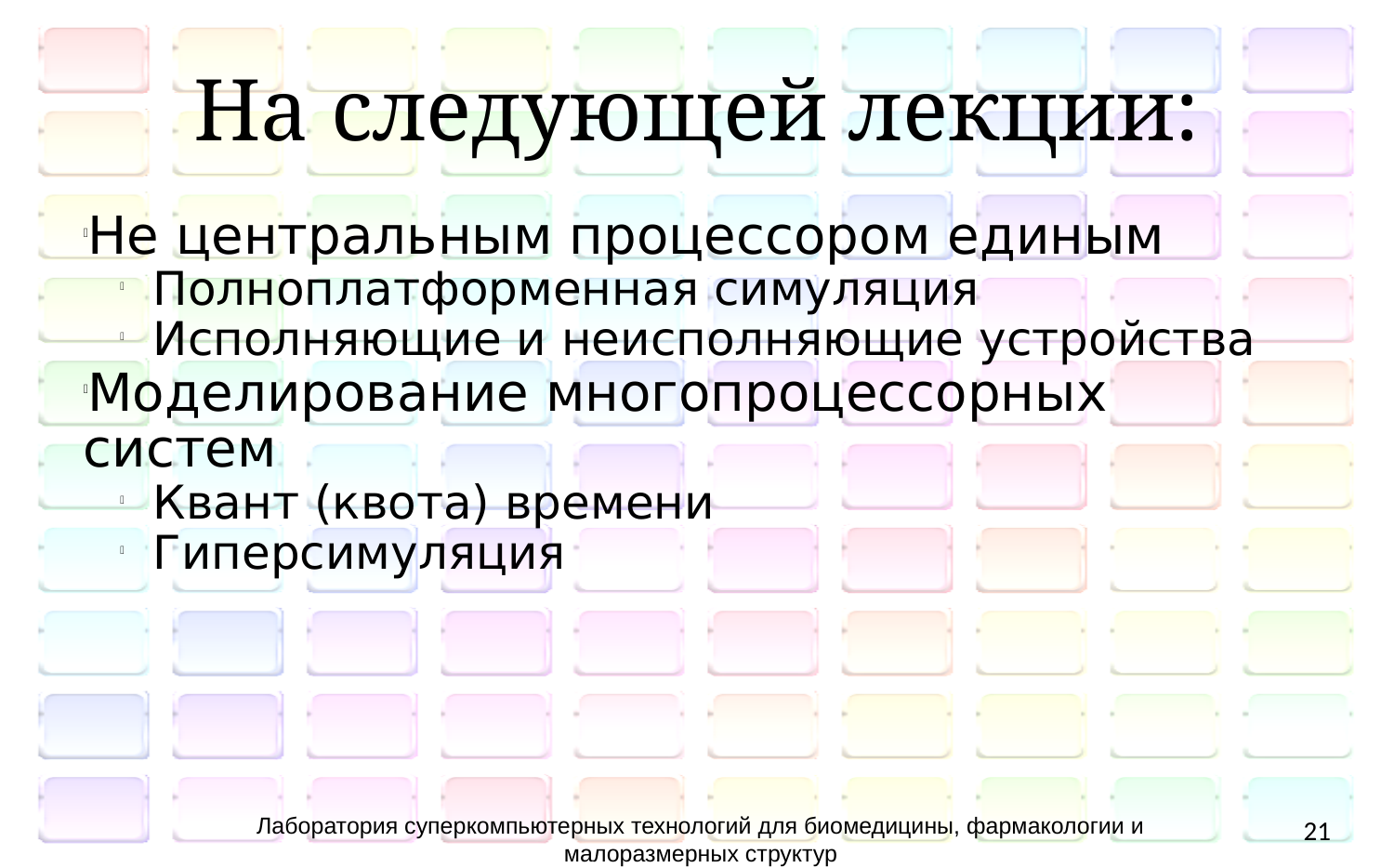

На следующей лекции:
Не центральным процессором единым
Полноплатформенная симуляция
Исполняющие и неисполняющие устройства
Моделирование многопроцессорных систем
Квант (квота) времени
Гиперсимуляция
Лаборатория суперкомпьютерных технологий для биомедицины, фармакологии и малоразмерных структур
21